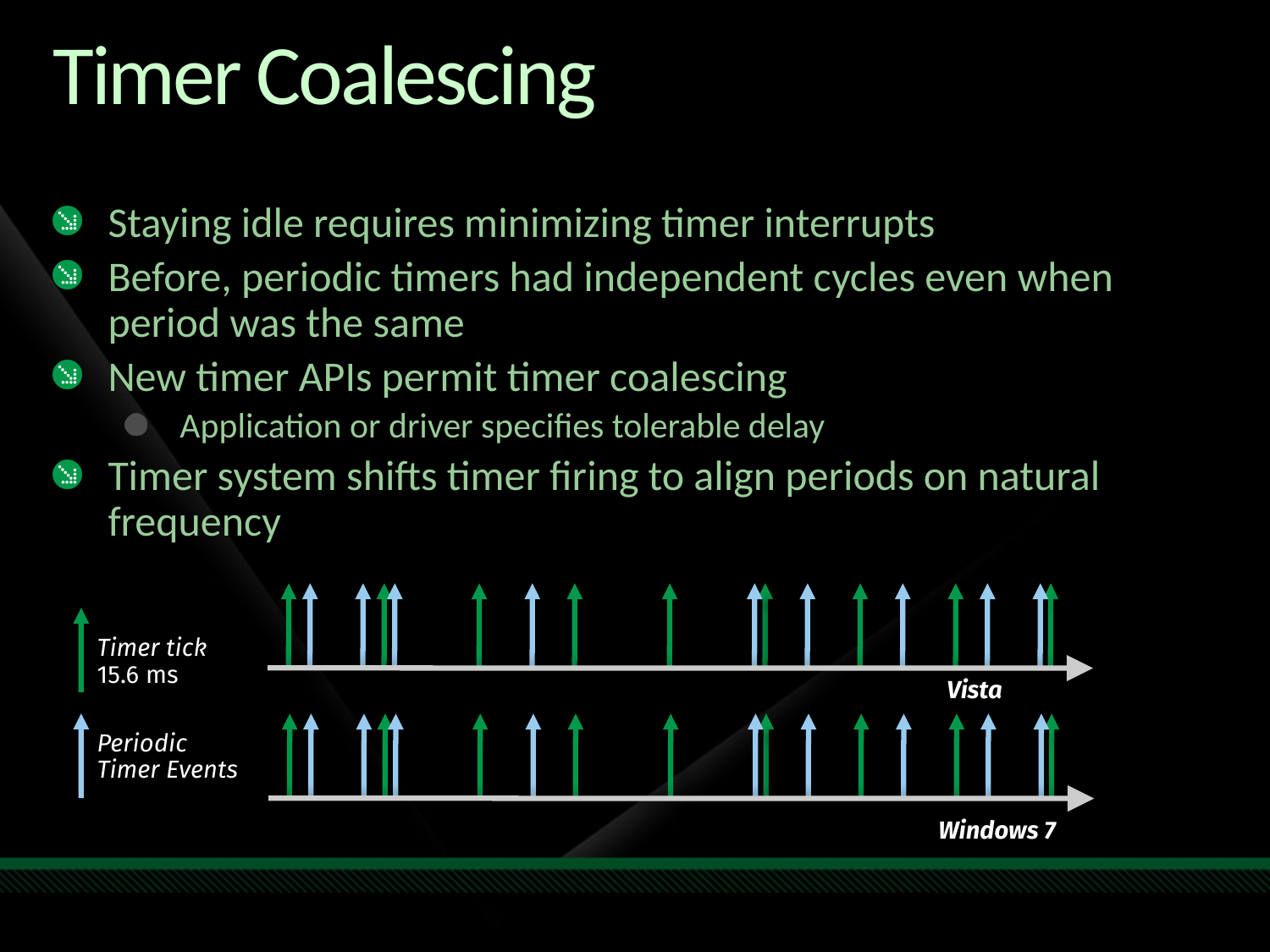

# Timer Coalescing
Staying idle requires minimizing timer interrupts
Before, periodic timers had independent cycles even when period was the same
New timer APIs permit timer coalescing
Application or driver specifies tolerable delay
Timer system shifts timer firing to align periods on natural frequency
Timer tick
15.6 ms
Vista
Periodic Timer Events
Windows 7